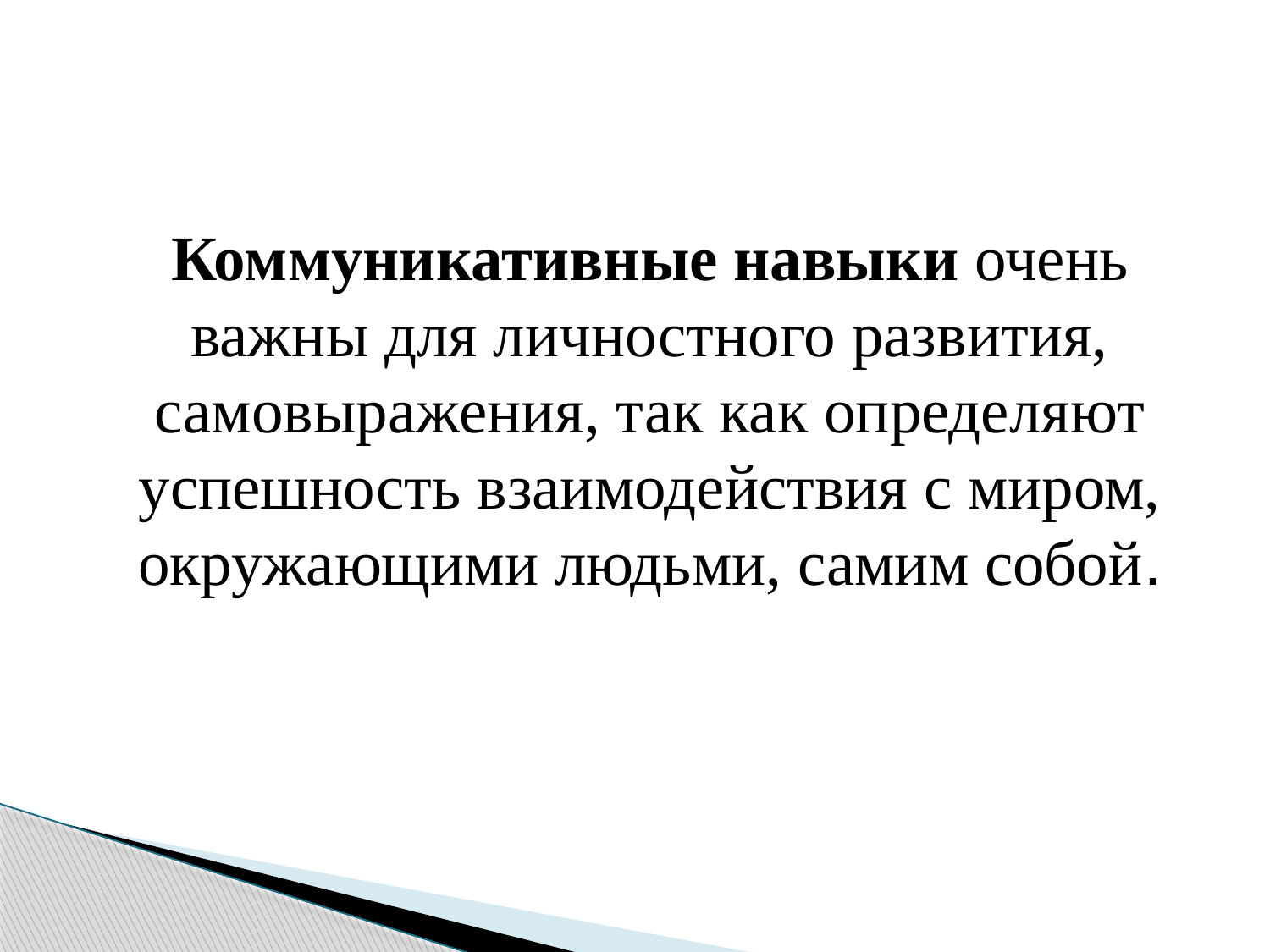

Коммуникативные навыки очень важны для личностного развития, самовыражения, так как определяют успешность взаимодействия с миром, окружающими людьми, самим собой.